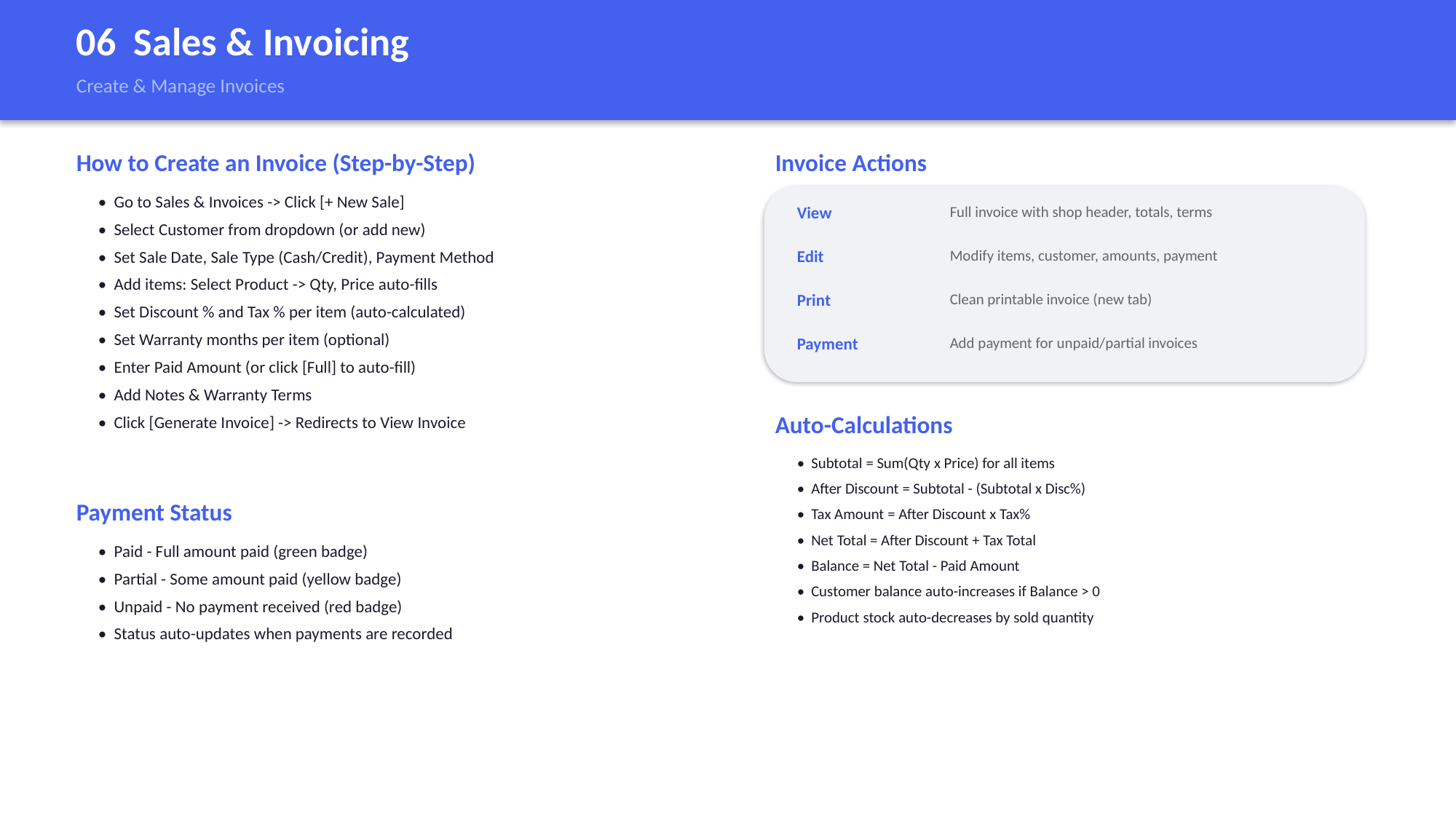

06  Sales & Invoicing
Create & Manage Invoices
How to Create an Invoice (Step-by-Step)
Invoice Actions
•  Go to Sales & Invoices -> Click [+ New Sale]
•  Select Customer from dropdown (or add new)
•  Set Sale Date, Sale Type (Cash/Credit), Payment Method
•  Add items: Select Product -> Qty, Price auto-fills
•  Set Discount % and Tax % per item (auto-calculated)
•  Set Warranty months per item (optional)
•  Enter Paid Amount (or click [Full] to auto-fill)
•  Add Notes & Warranty Terms
•  Click [Generate Invoice] -> Redirects to View Invoice

View
Full invoice with shop header, totals, terms
Edit
Modify items, customer, amounts, payment
Print
Clean printable invoice (new tab)
Payment
Add payment for unpaid/partial invoices
Auto-Calculations
•  Subtotal = Sum(Qty x Price) for all items
•  After Discount = Subtotal - (Subtotal x Disc%)
•  Tax Amount = After Discount x Tax%
•  Net Total = After Discount + Tax Total
•  Balance = Net Total - Paid Amount
•  Customer balance auto-increases if Balance > 0
•  Product stock auto-decreases by sold quantity
Payment Status
•  Paid - Full amount paid (green badge)
•  Partial - Some amount paid (yellow badge)
•  Unpaid - No payment received (red badge)
•  Status auto-updates when payments are recorded